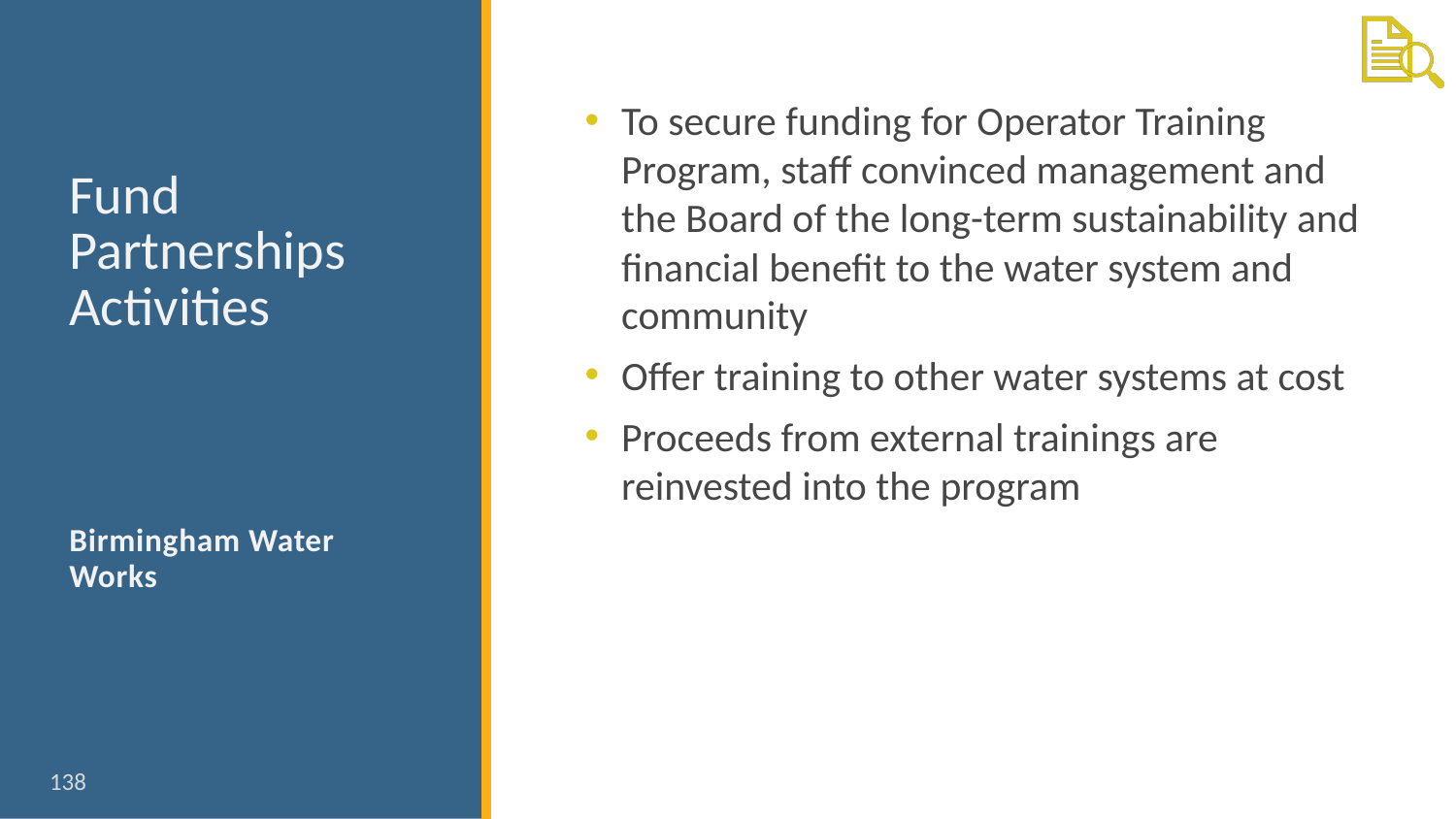

# Fund Partnerships Activities
To secure funding for Operator Training Program, staff convinced management and the Board of the long-term sustainability and financial benefit to the water system and community
Offer training to other water systems at cost
Proceeds from external trainings are reinvested into the program
Birmingham Water Works

138